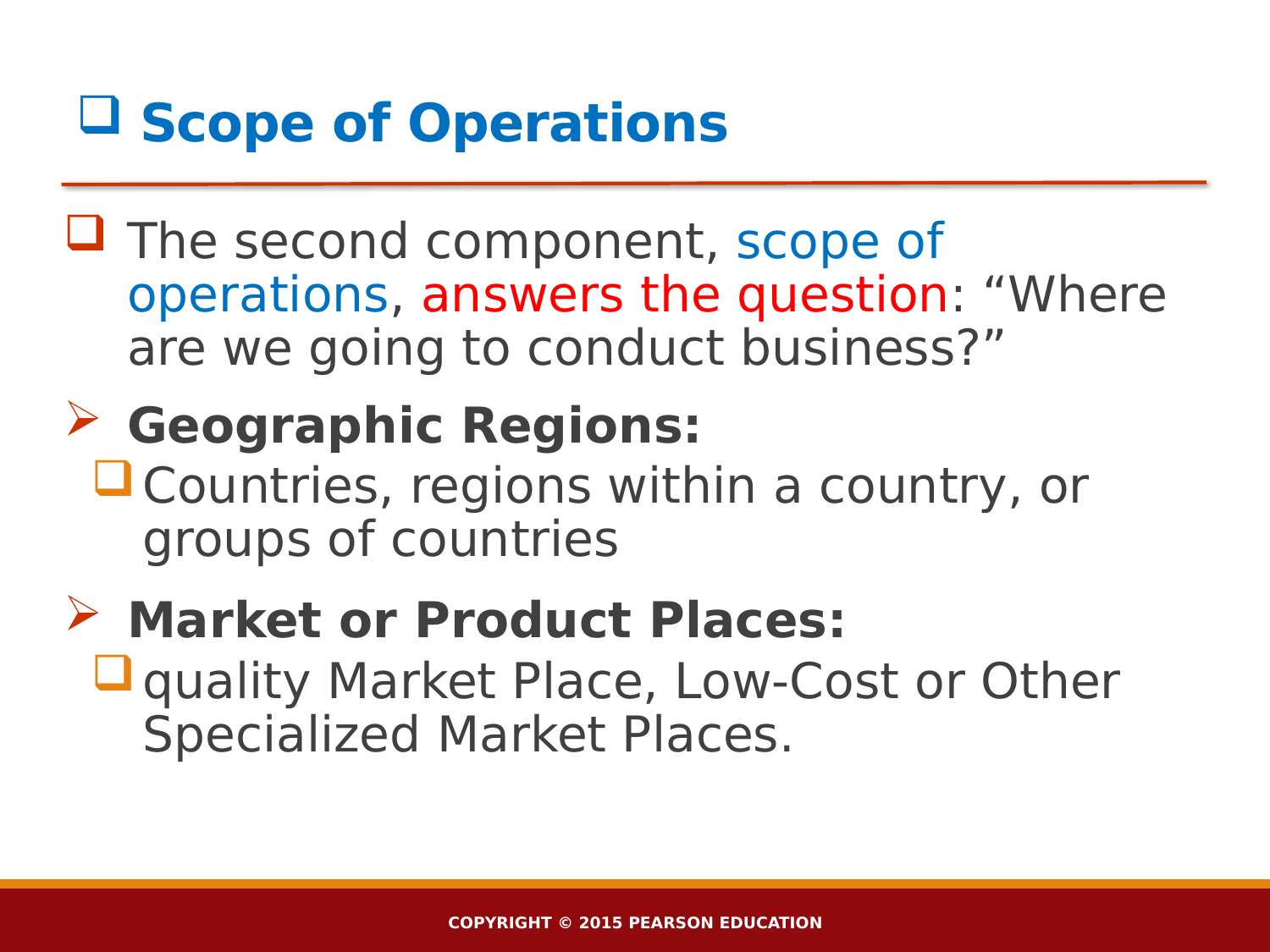

# Scope of Operations
The second component, scope of operations, answers the question: “Where are we going to conduct business?”
Geographic Regions:
Countries, regions within a country, or groups of countries
Market or Product Places:
quality Market Place, Low-Cost or Other Specialized Market Places.

Copyright © 2015 Pearson Education